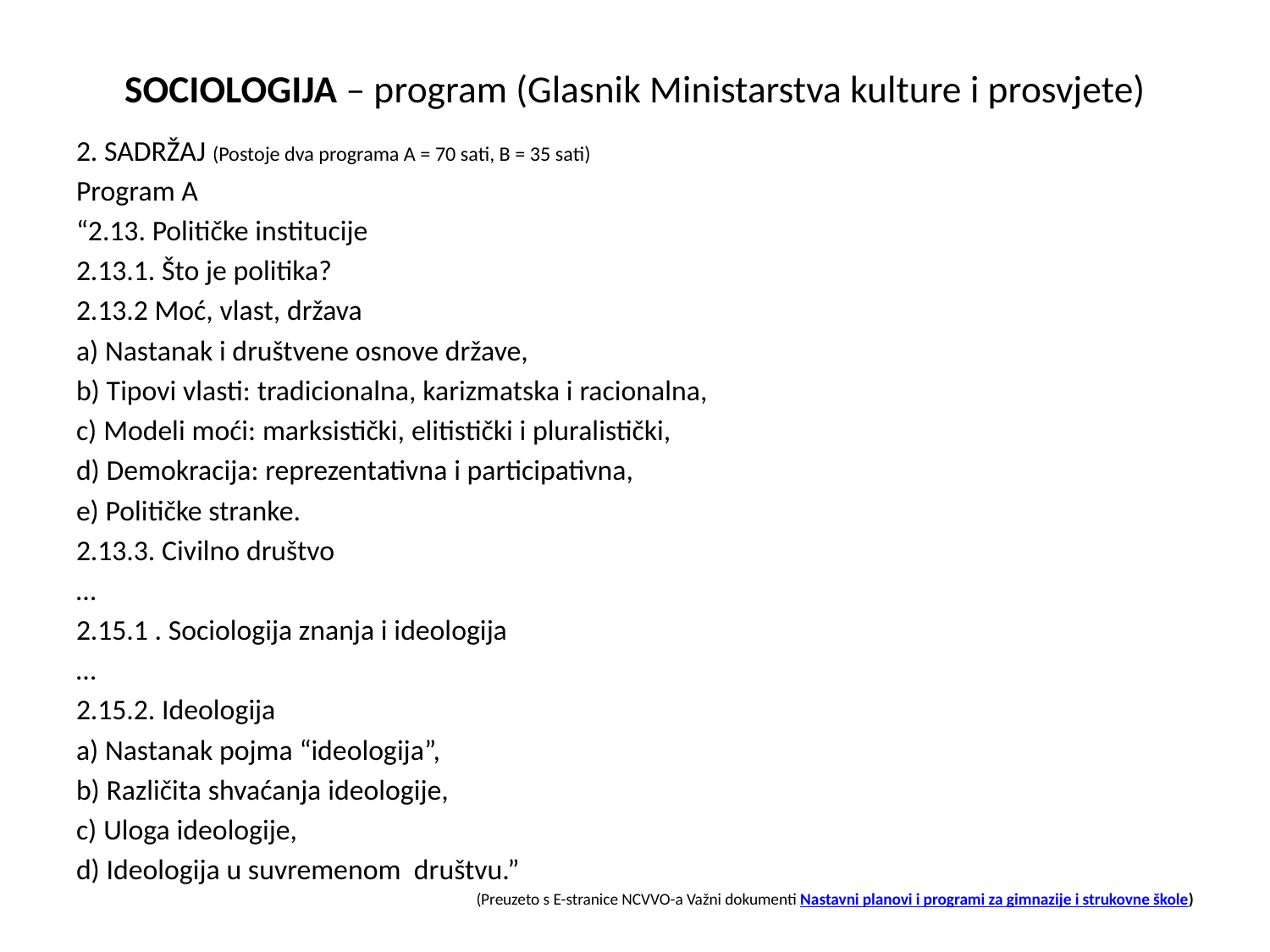

# SOCIOLOGIJA – program (Glasnik Ministarstva kulture i prosvjete)
2. SADRŽAJ (Postoje dva programa A = 70 sati, B = 35 sati)
Program A
“2.13. Političke institucije
2.13.1. Što je politika?
2.13.2 Moć, vlast, država
a) Nastanak i društvene osnove države,
b) Tipovi vlasti: tradicionalna, karizmatska i racionalna,
c) Modeli moći: marksistički, elitistički i pluralistički,
d) Demokracija: reprezentativna i participativna,
e) Političke stranke.
2.13.3. Civilno društvo
…
2.15.1 . Sociologija znanja i ideologija
…
2.15.2. Ideologija
a) Nastanak pojma “ideologija”,
b) Različita shvaćanja ideologije,
c) Uloga ideologije,
d) Ideologija u suvremenom  društvu.”
(Preuzeto s E-stranice NCVVO-a Važni dokumenti Nastavni planovi i programi za gimnazije i strukovne škole)